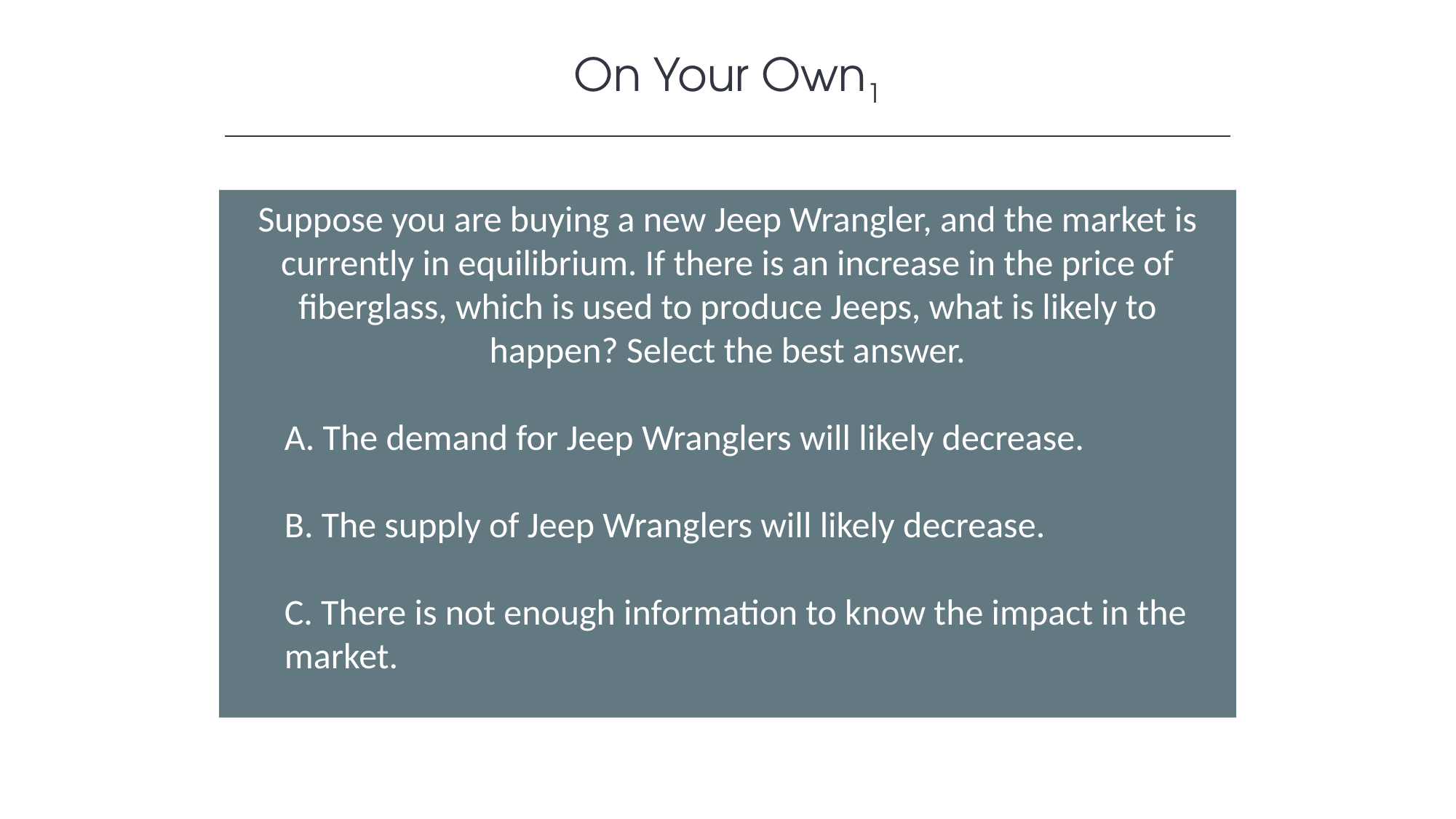

On Your Own1
Suppose you are buying a new Jeep Wrangler, and the market is currently in equilibrium. If there is an increase in the price of fiberglass, which is used to produce Jeeps, what is likely to happen? Select the best answer.

A. The demand for Jeep Wranglers will likely decrease.

B. The supply of Jeep Wranglers will likely decrease.

C. There is not enough information to know the impact in the market.